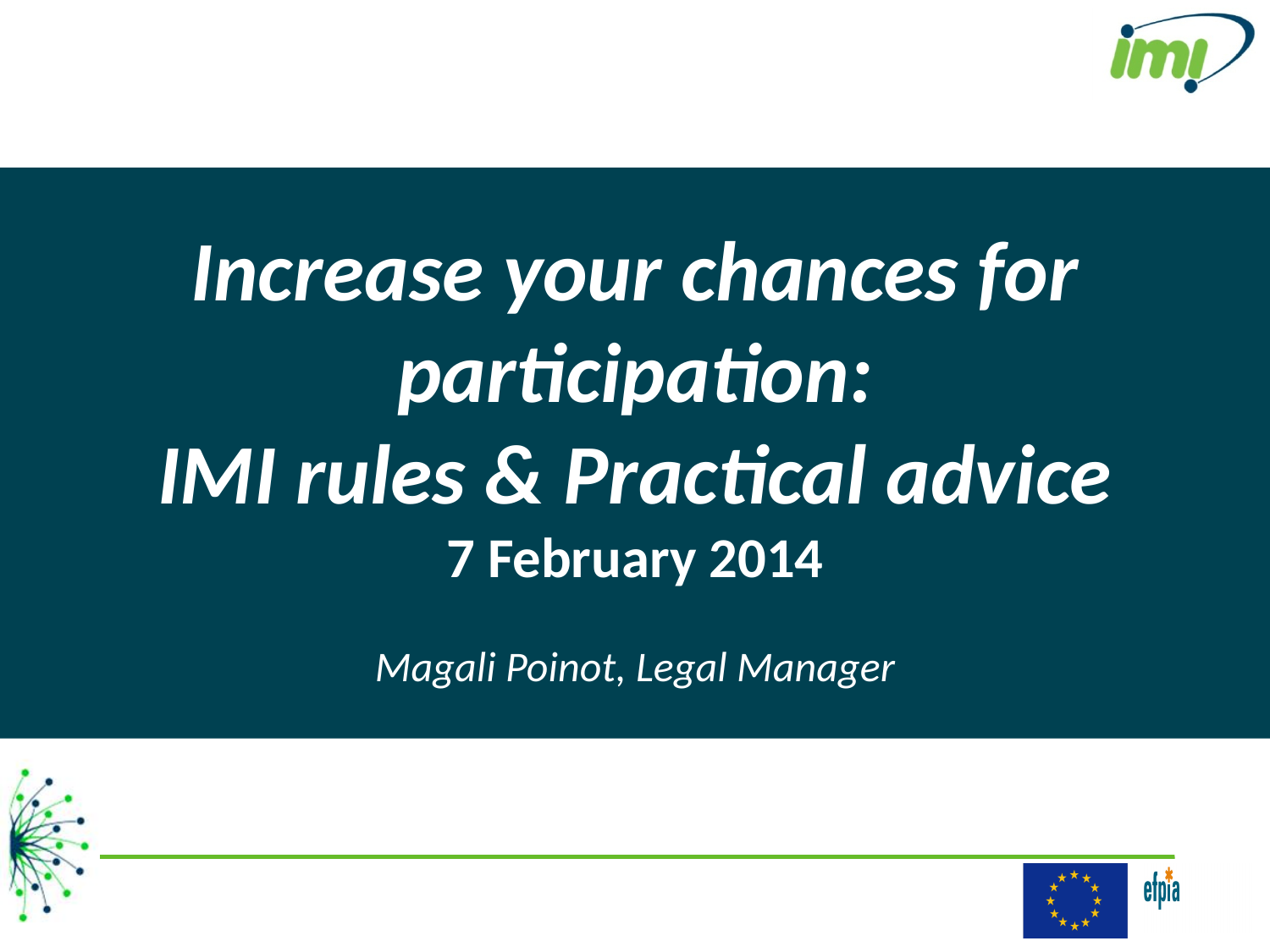

Increase your chances for participation:
IMI rules & Practical advice
7 February 2014

Magali Poinot, Legal Manager